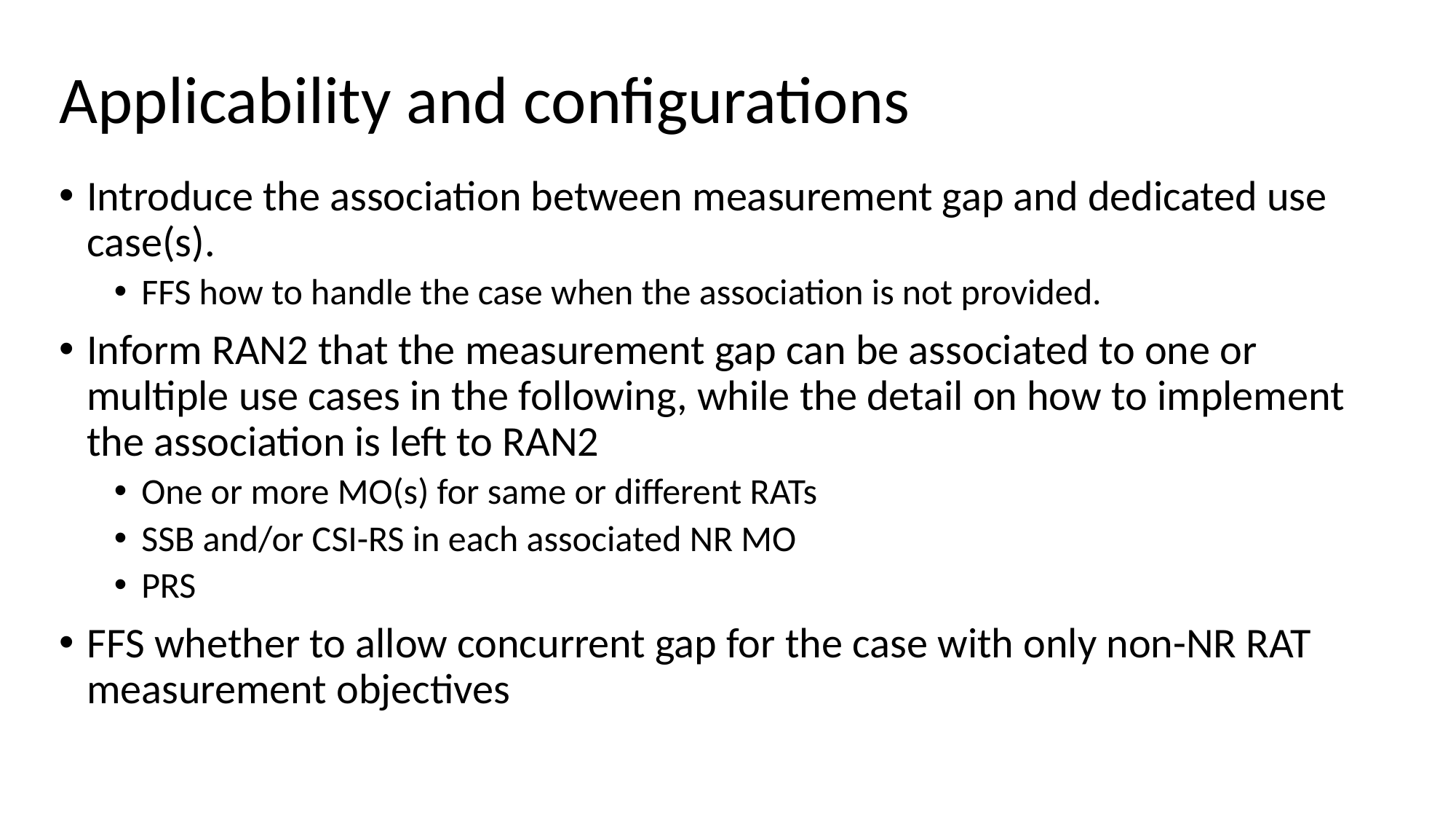

# Applicability and configurations
Introduce the association between measurement gap and dedicated use case(s).
FFS how to handle the case when the association is not provided.
Inform RAN2 that the measurement gap can be associated to one or multiple use cases in the following, while the detail on how to implement the association is left to RAN2
One or more MO(s) for same or different RATs
SSB and/or CSI-RS in each associated NR MO
PRS
FFS whether to allow concurrent gap for the case with only non-NR RAT measurement objectives